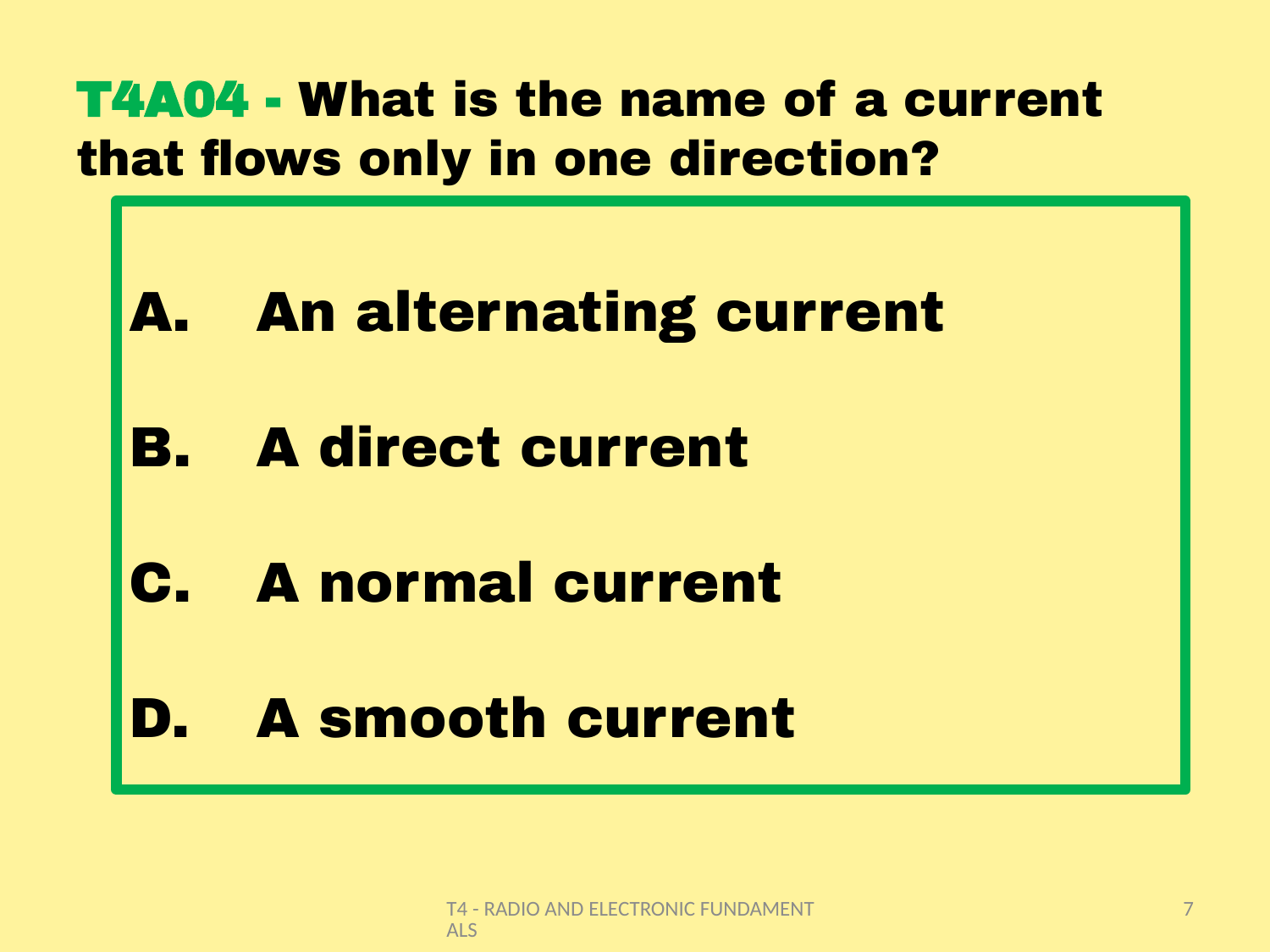

# T4A04 - What is the name of a current that flows only in one direction?
An alternating current
A direct current
A normal current
A smooth current

T4 - RADIO AND ELECTRONIC FUNDAMENTALS
7